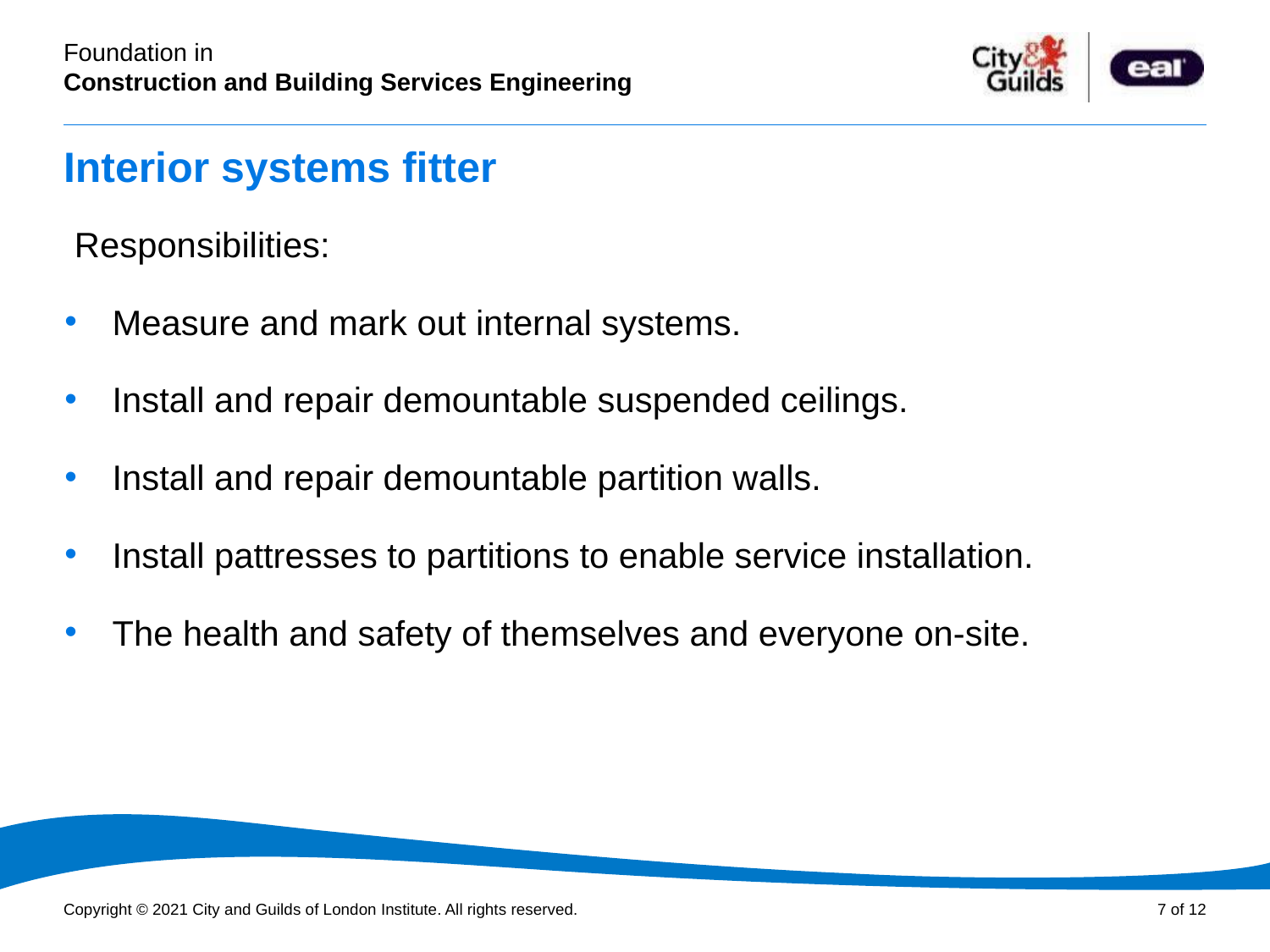

# Interior systems fitter
 Responsibilities:
Measure and mark out internal systems.
Install and repair demountable suspended ceilings.
Install and repair demountable partition walls.
Install pattresses to partitions to enable service installation.
The health and safety of themselves and everyone on-site.